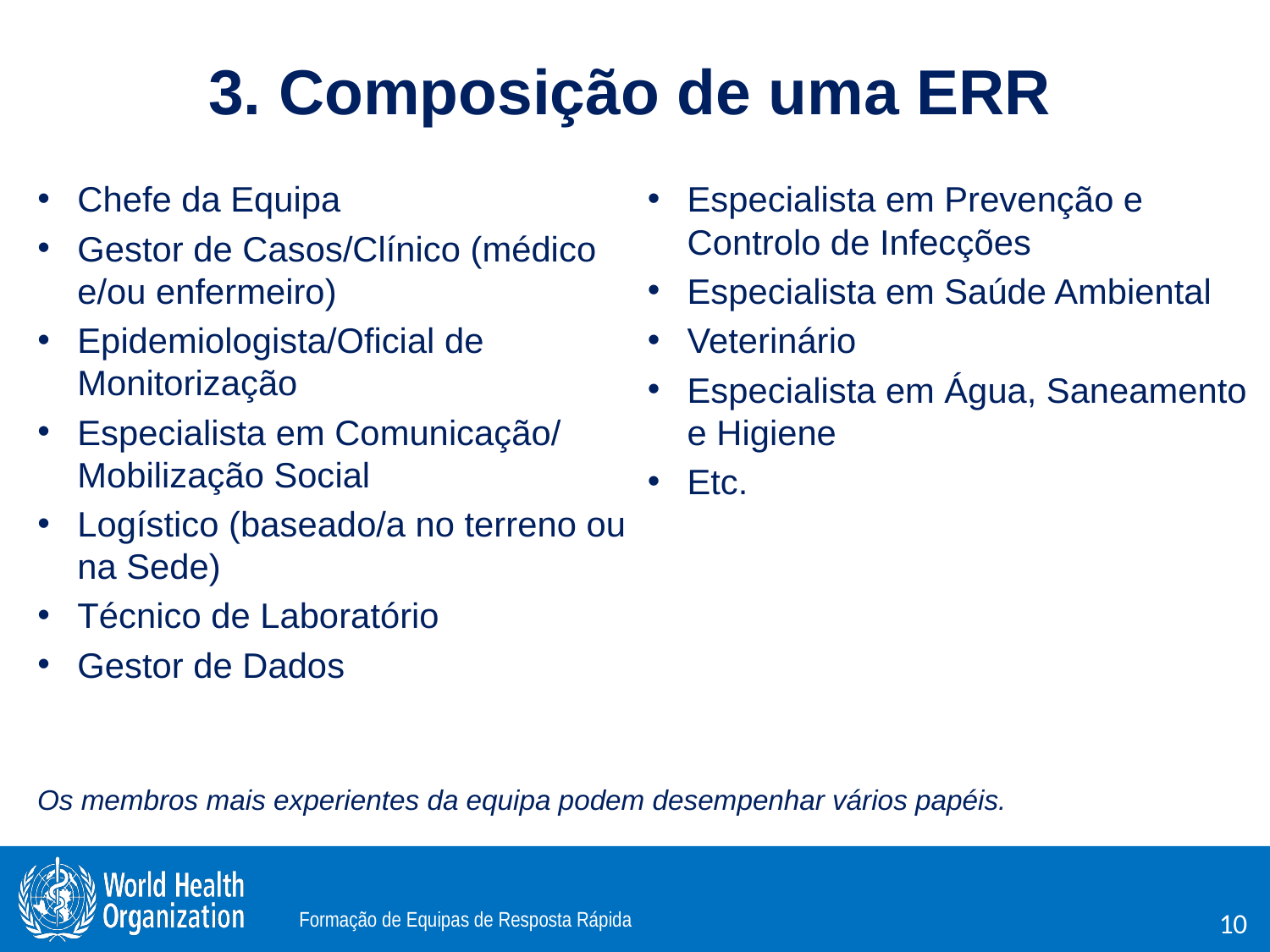

# 3. Composição de uma ERR
Chefe da Equipa
Gestor de Casos/Clínico (médico e/ou enfermeiro)
Epidemiologista/Oficial de Monitorização
Especialista em Comunicação/ Mobilização Social
Logístico (baseado/a no terreno ou na Sede)
Técnico de Laboratório
Gestor de Dados
Especialista em Prevenção e Controlo de Infecções
Especialista em Saúde Ambiental
Veterinário
Especialista em Água, Saneamento e Higiene
Etc.

Os membros mais experientes da equipa podem desempenhar vários papéis.